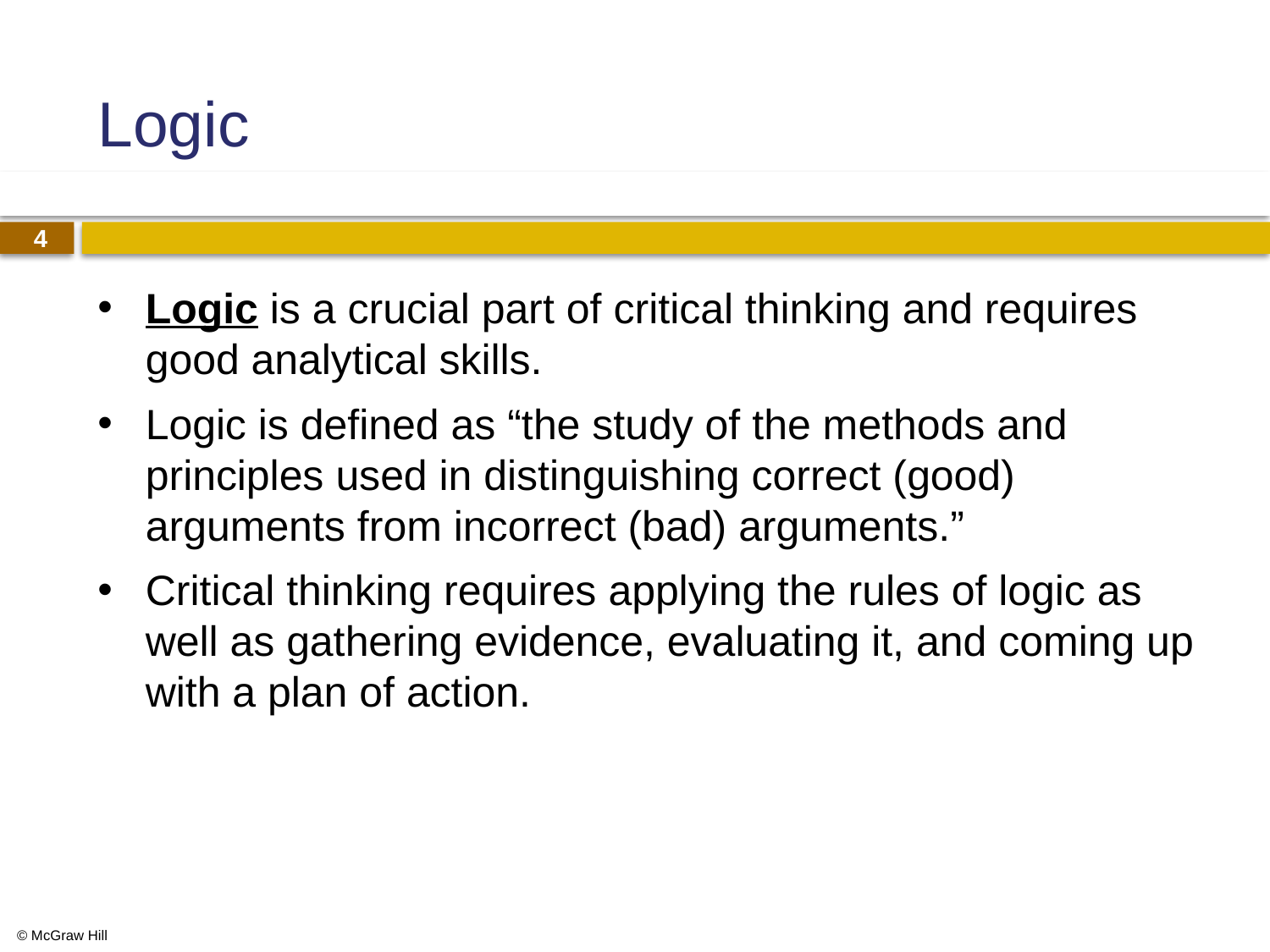

# Logic
Logic is a crucial part of critical thinking and requires good analytical skills.
Logic is defined as “the study of the methods and principles used in distinguishing correct (good) arguments from incorrect (bad) arguments.”
Critical thinking requires applying the rules of logic as well as gathering evidence, evaluating it, and coming up with a plan of action.